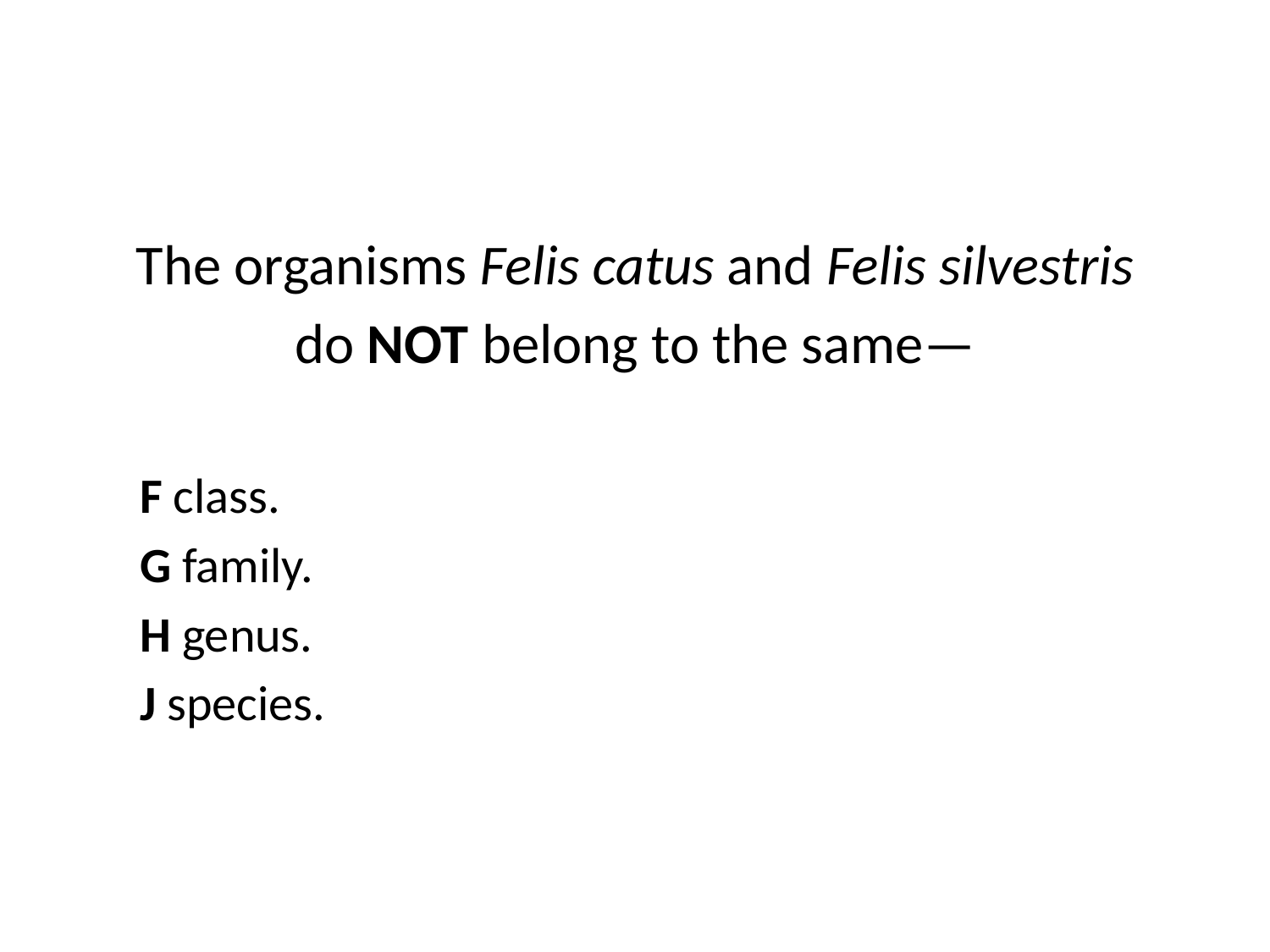

The organisms Felis catus and Felis silvestris
do NOT belong to the same—

F class.
G family.
H genus.
J species.